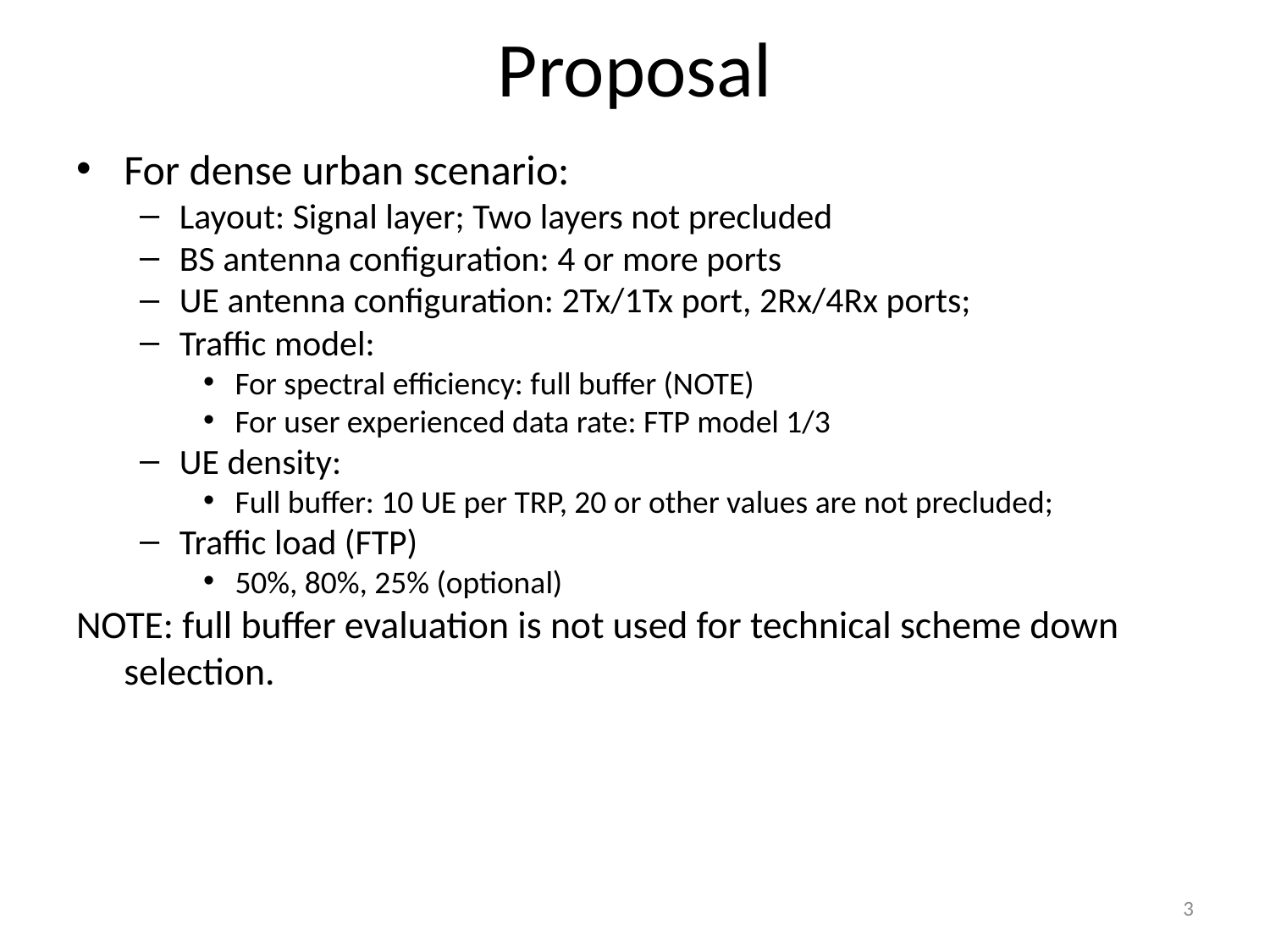

# Proposal
For dense urban scenario:
Layout: Signal layer; Two layers not precluded
BS antenna configuration: 4 or more ports
UE antenna configuration: 2Tx/1Tx port, 2Rx/4Rx ports;
Traffic model:
For spectral efficiency: full buffer (NOTE)
For user experienced data rate: FTP model 1/3
UE density:
Full buffer: 10 UE per TRP, 20 or other values are not precluded;
Traffic load (FTP)
50%, 80%, 25% (optional)
NOTE: full buffer evaluation is not used for technical scheme down selection.

3